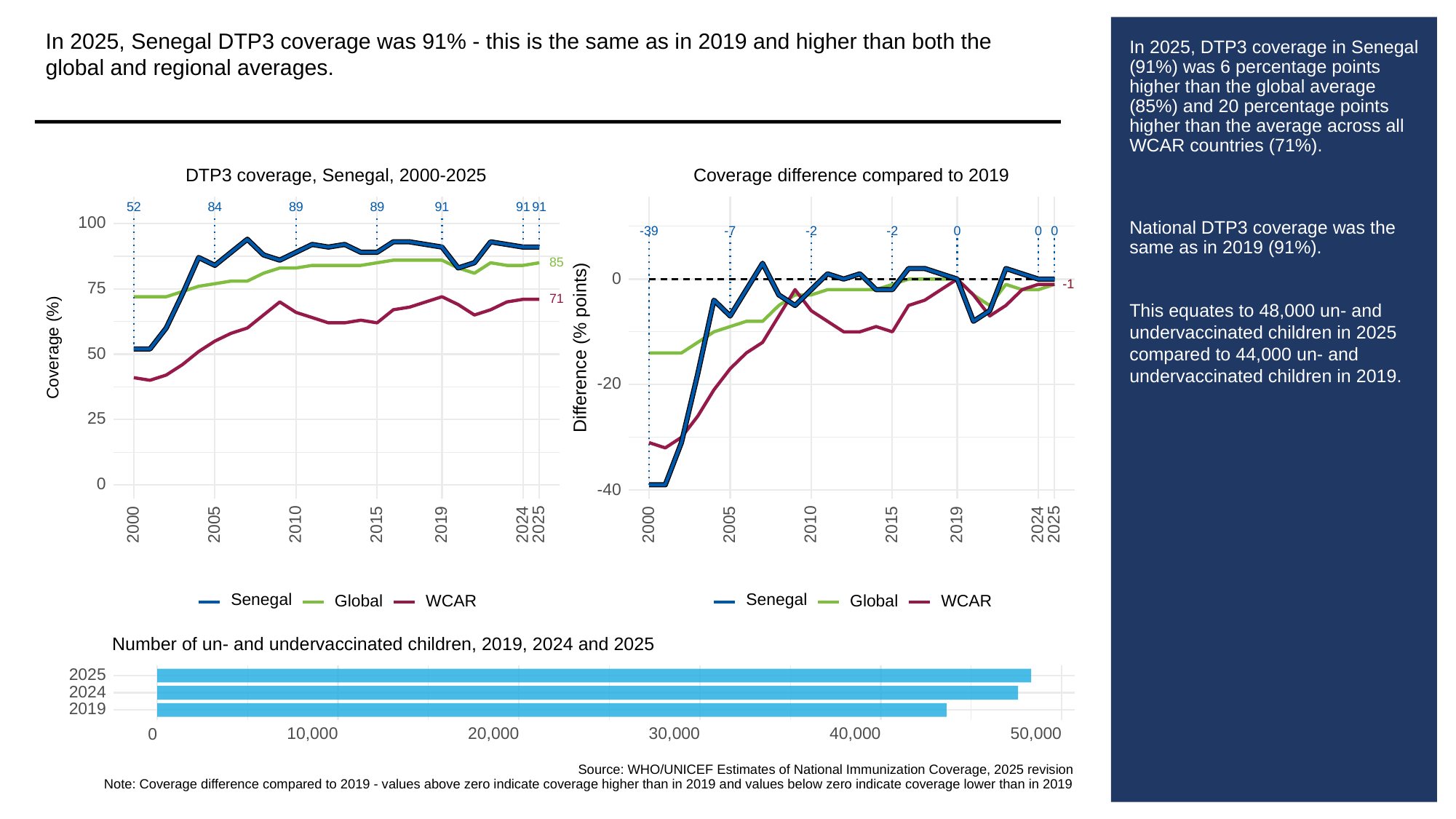

In 2025, Senegal DTP3 coverage was 91% - this is the same as in 2019 and higher than both the global and regional averages.
# In 2025, DTP3 coverage in Senegal (91%) was 6 percentage points higher than the global average (85%) and 20 percentage points higher than the average across all WCAR countries (71%).

National DTP3 coverage was the same as in 2019 (91%).

This equates to 48,000 un- and undervaccinated children in 2025 compared to 44,000 un- and undervaccinated children in 2019.

DTP3 coverage, Senegal, 2000-2025
Coverage difference compared to 2019

52
84
89
89
91
91
91
100

-39
0
0
0
-2
-2
-7

85

0

-1
-1
75

71

Difference (% points)
Coverage (%)
50

-20

25

0
-40

2000
2005
2010
2015
2019
2024
2025
2000
2005
2010
2015
2019
2024
2025
Senegal
Senegal
Global
WCAR
Global
WCAR

Number of un- and undervaccinated children, 2019, 2024 and 2025

2025

2024

2019

10,000
20,000
30,000
40,000
50,000
0
Source: WHO/UNICEF Estimates of National Immunization Coverage, 2025 revision
Note: Coverage difference compared to 2019 - values above zero indicate coverage higher than in 2019 and values below zero indicate coverage lower than in 2019